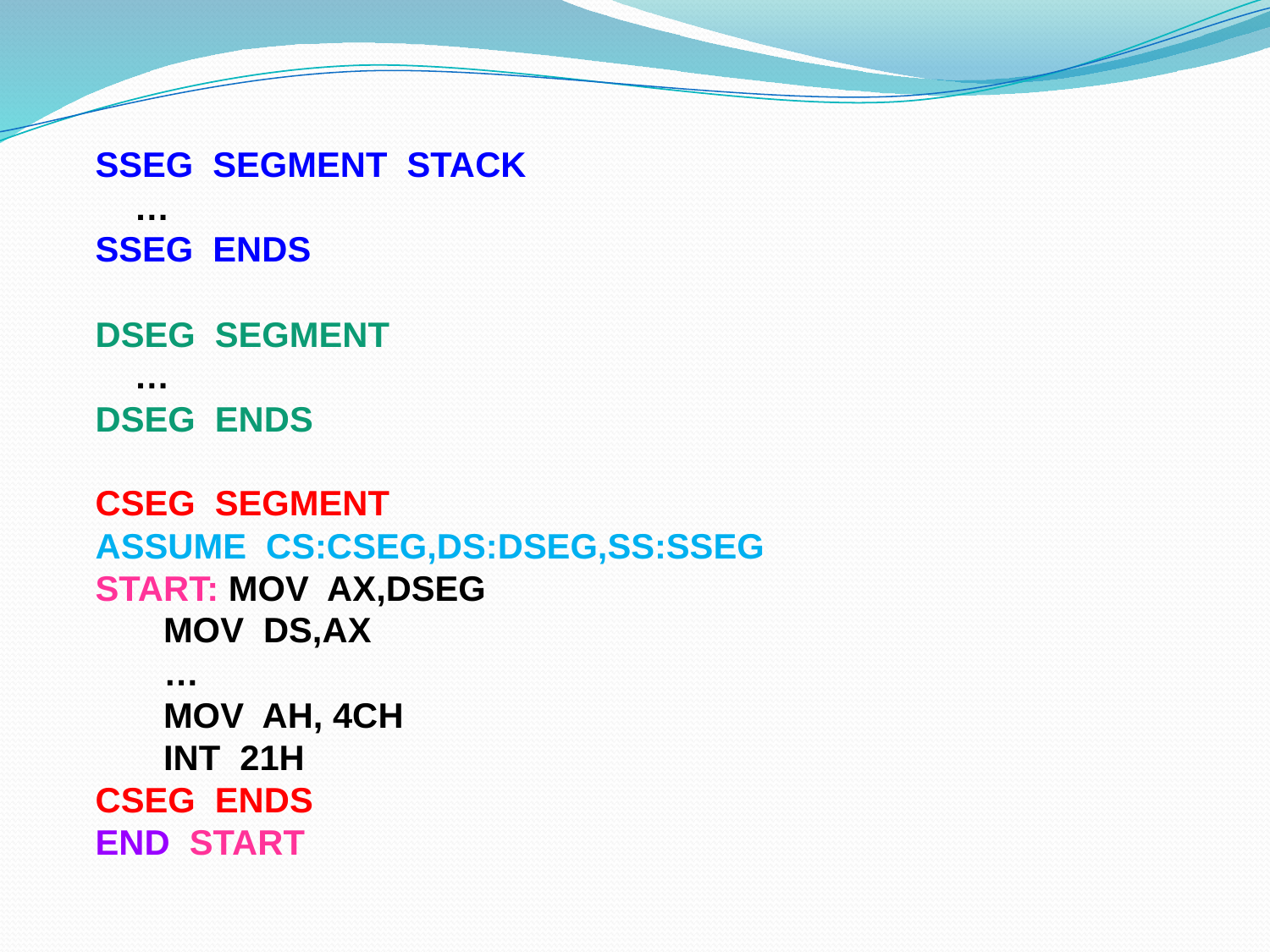

SSEG  SEGMENT  STACK
      …
  SSEG  ENDS

  DSEG  SEGMENT
      …
  DSEG  ENDS

  CSEG  SEGMENT
  ASSUME  CS:CSEG,DS:DSEG,SS:SSEG
  START: MOV  AX,DSEG
         MOV  DS,AX
         …
         MOV  AH, 4CH
         INT  21H
  CSEG  ENDS
  END  START